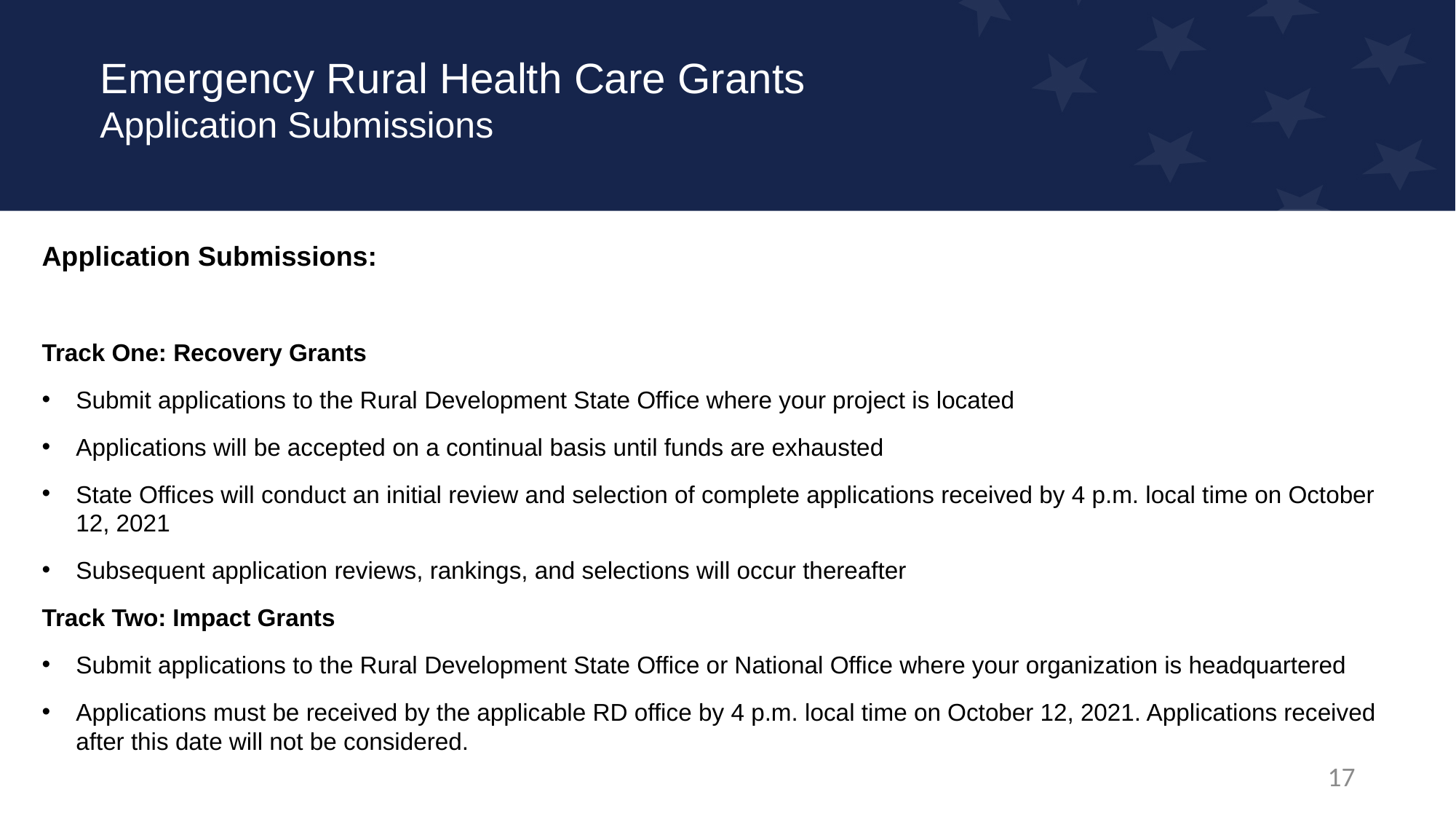

# Emergency Rural Health Care Grants Application Submissions
Application Submissions:

Track One: Recovery Grants
Submit applications to the Rural Development State Office where your project is located
Applications will be accepted on a continual basis until funds are exhausted
State Offices will conduct an initial review and selection of complete applications received by 4 p.m. local time on October 12, 2021
Subsequent application reviews, rankings, and selections will occur thereafter
Track Two: Impact Grants
Submit applications to the Rural Development State Office or National Office where your organization is headquartered
Applications must be received by the applicable RD office by 4 p.m. local time on October 12, 2021. Applications received after this date will not be considered.

17